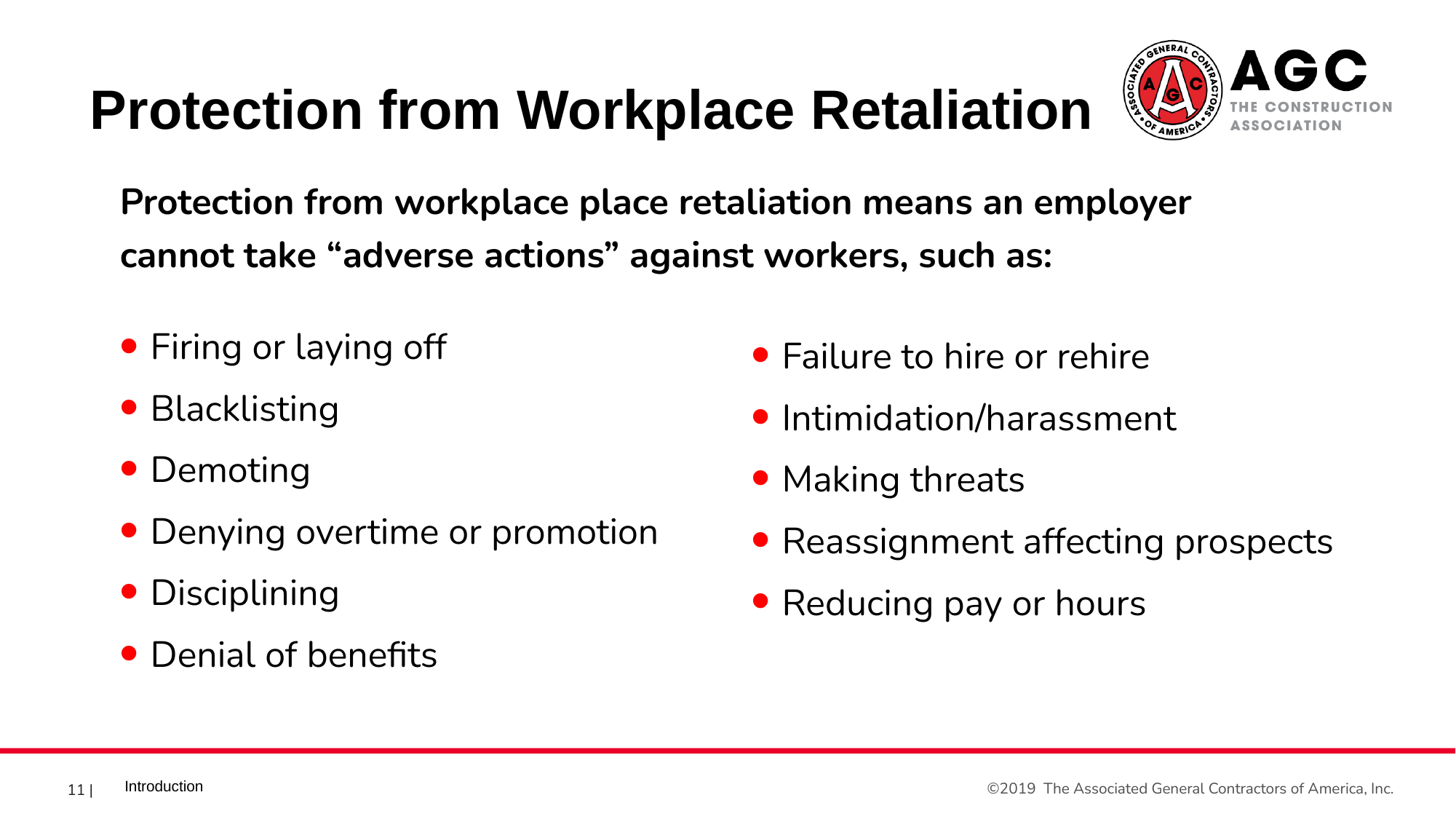

Protection from Workplace Retaliation
Protection from workplace place retaliation means an employer cannot take “adverse actions” against workers, such as:

Firing or laying off
Blacklisting
Demoting
Denying overtime or promotion
Disciplining
Denial of benefits
Failure to hire or rehire
Intimidation/harassment
Making threats
Reassignment affecting prospects
Reducing pay or hours

Introduction